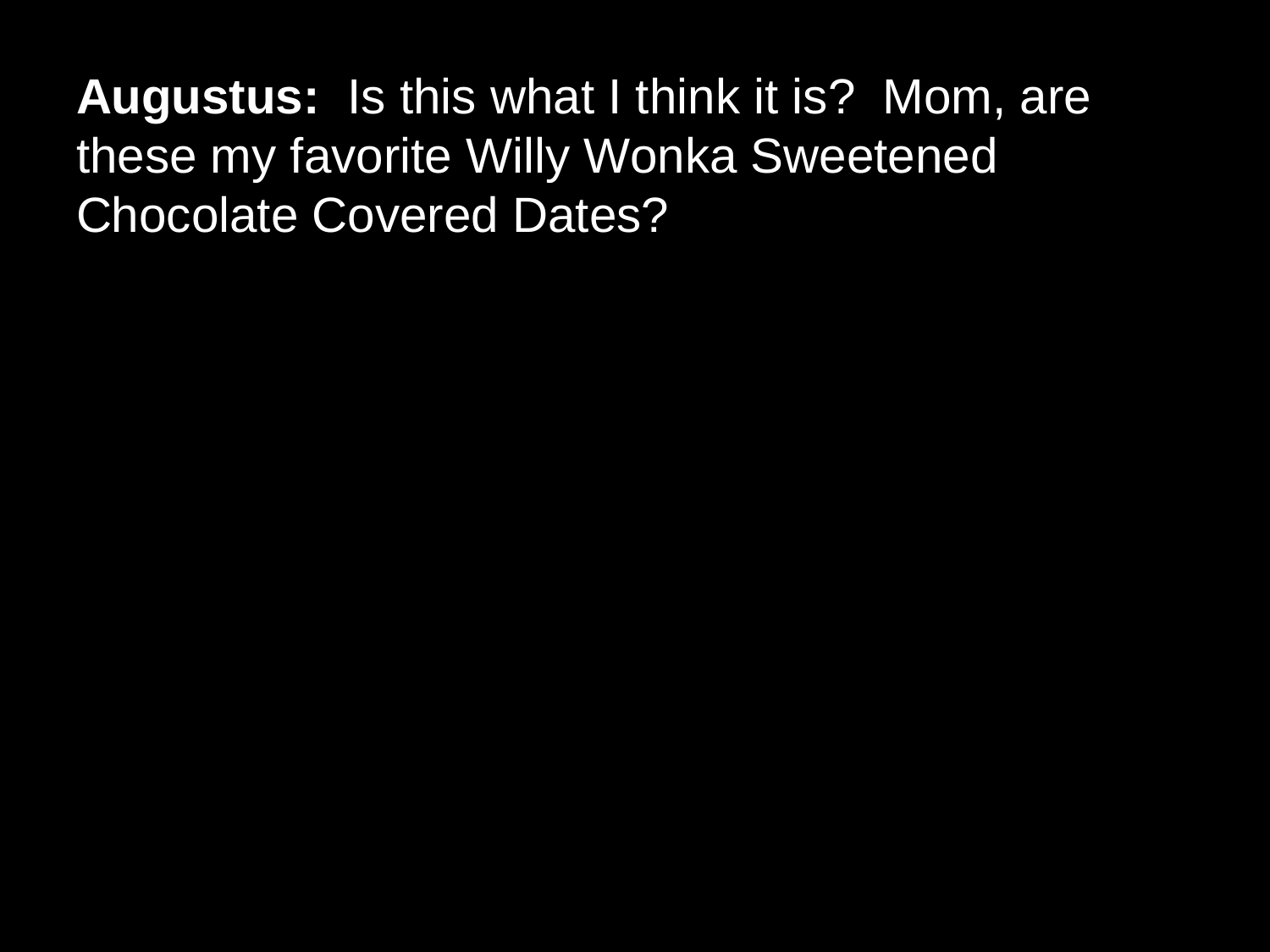

# Augustus:  Is this what I think it is?  Mom, are these my favorite Willy Wonka Sweetened Chocolate Covered Dates?